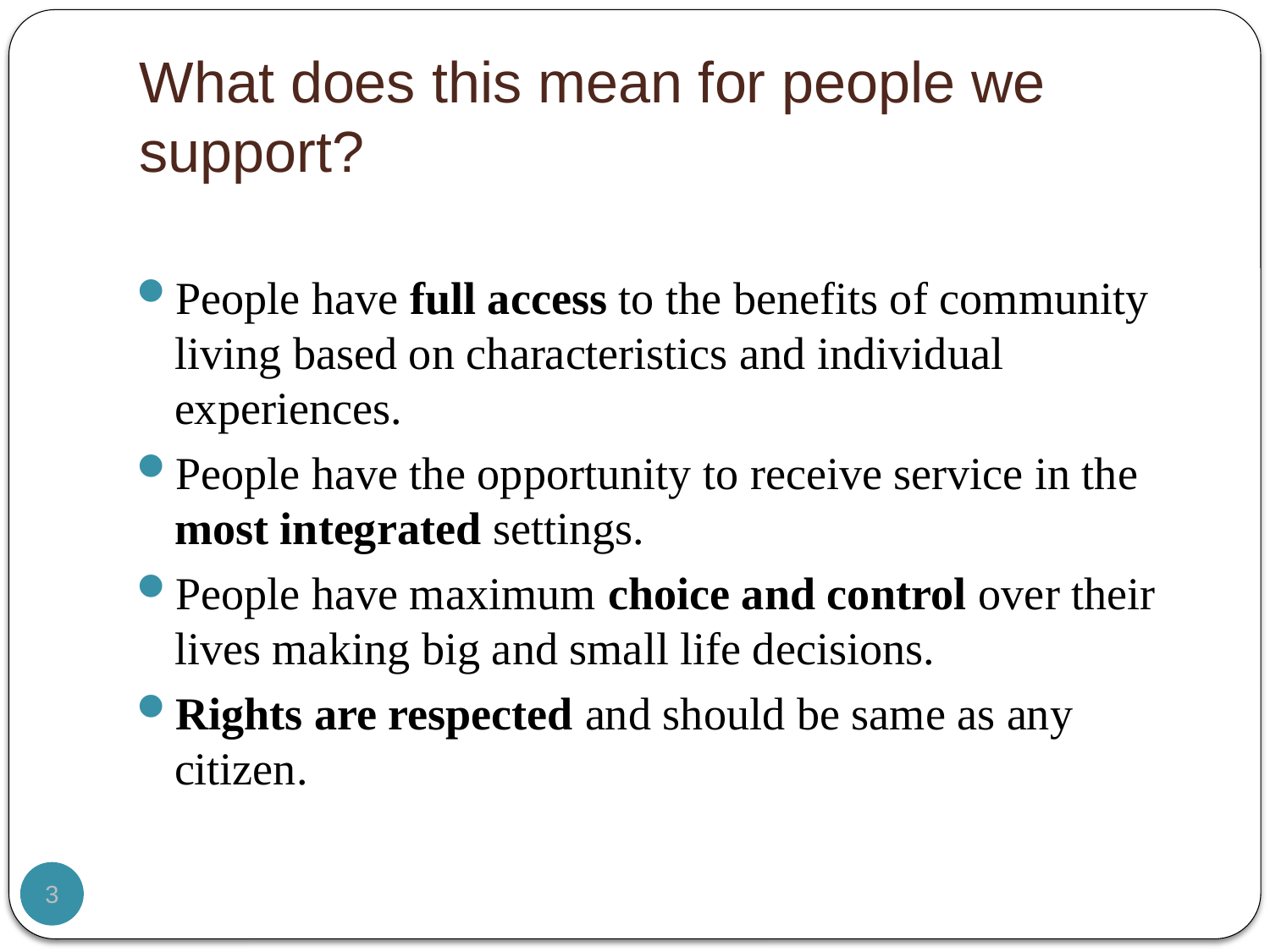

# What does this mean for people we support?

People have full access to the benefits of community living based on characteristics and individual experiences.
People have the opportunity to receive service in the most integrated settings.
People have maximum choice and control over their lives making big and small life decisions.
Rights are respected and should be same as any citizen.
3